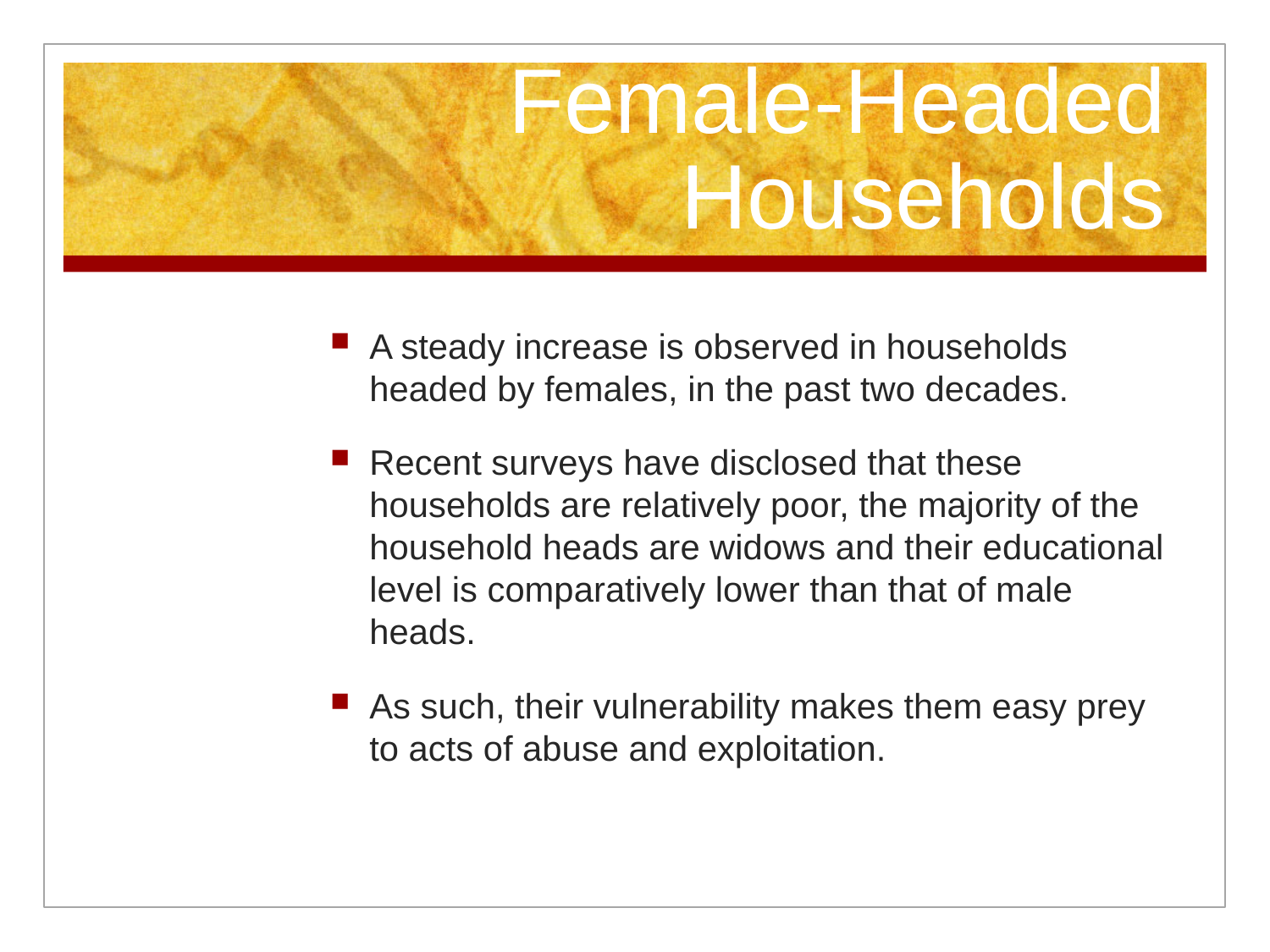

# Female-Headed Households
A steady increase is observed in households headed by females, in the past two decades.
Recent surveys have disclosed that these households are relatively poor, the majority of the household heads are widows and their educational level is comparatively lower than that of male heads.
As such, their vulnerability makes them easy prey to acts of abuse and exploitation.